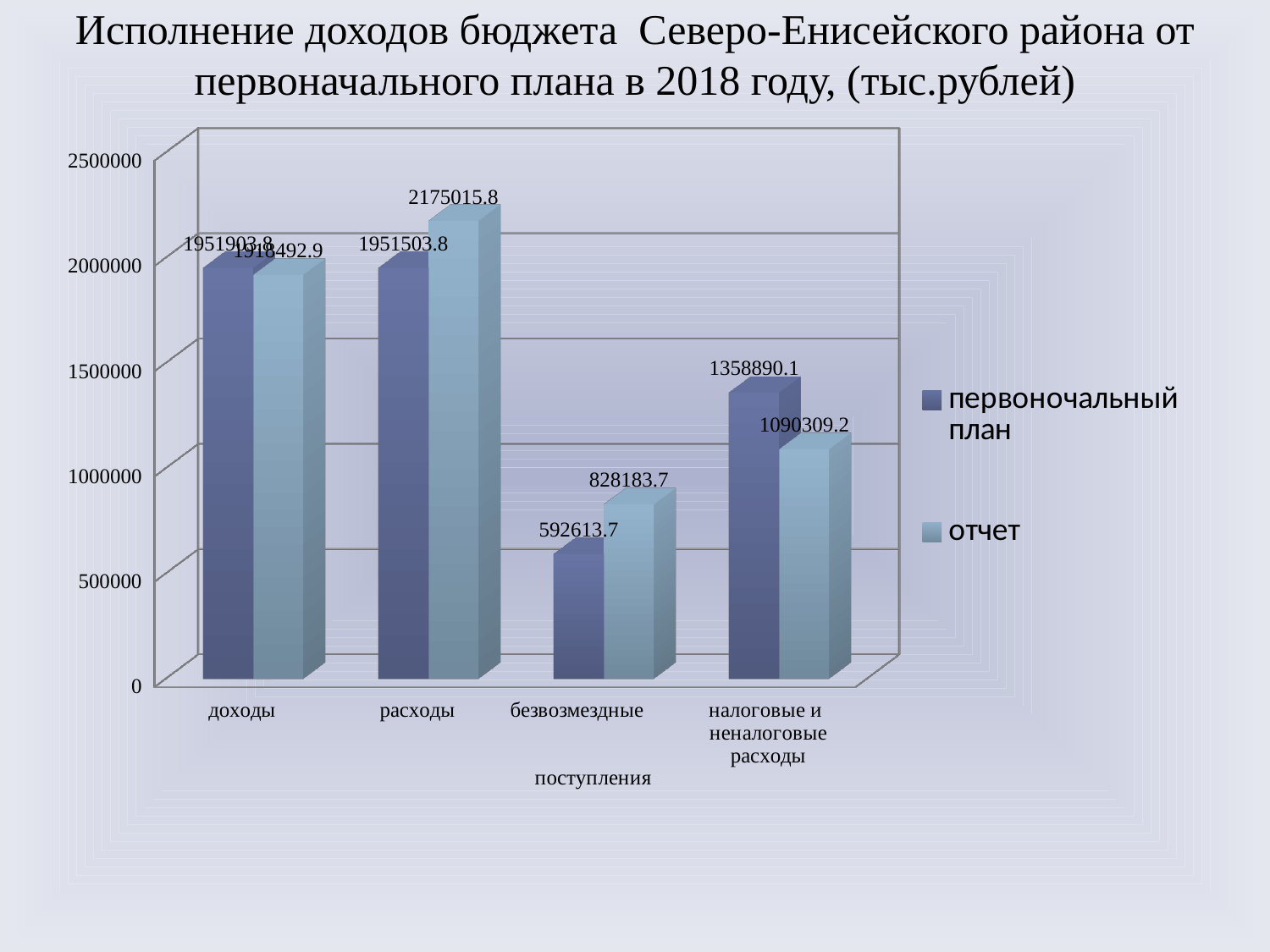

# Исполнение доходов бюджета  Северо-Енисейского района от первоначального плана в 2018 году, (тыс.рублей)

[unsupported chart]